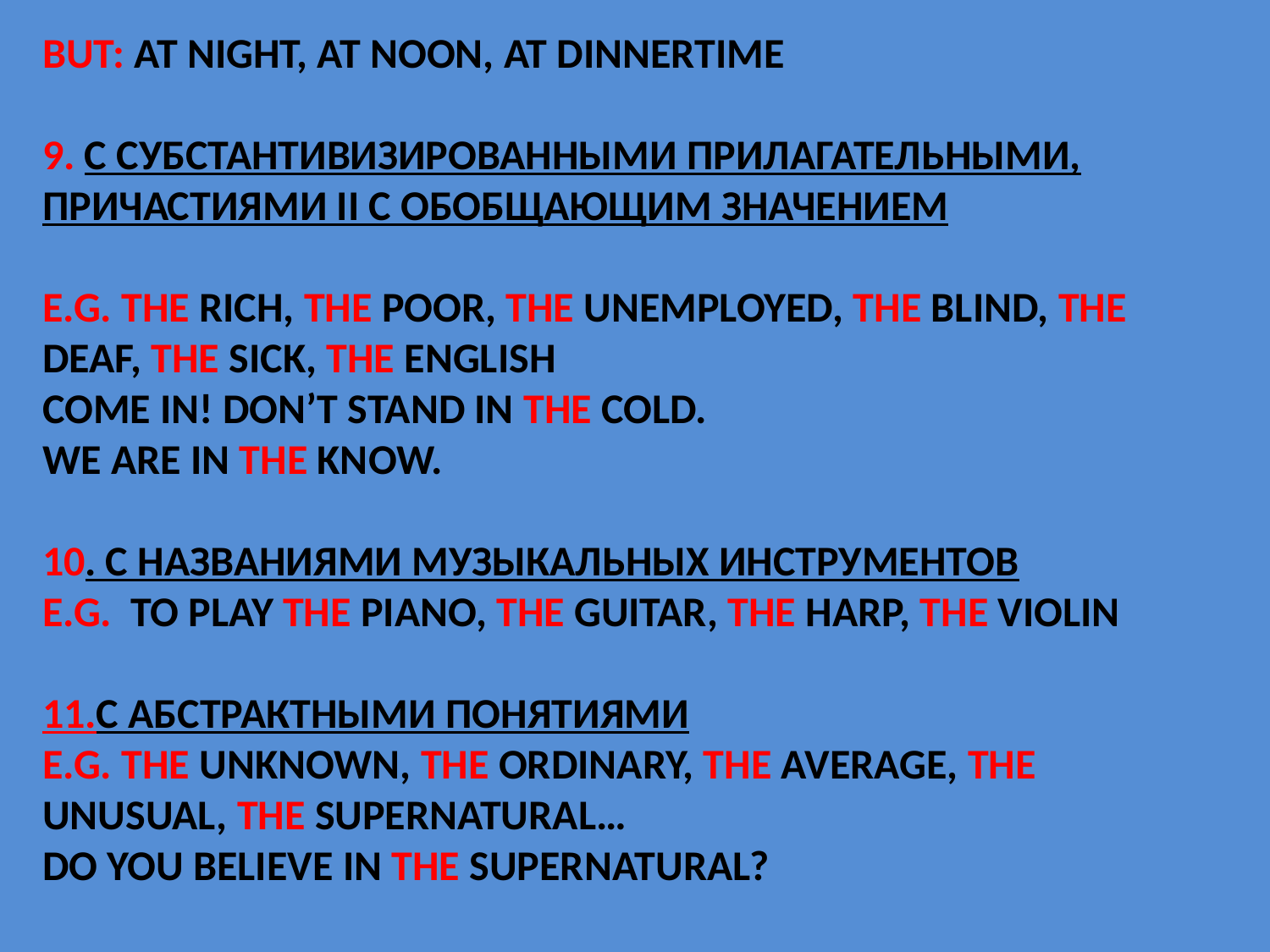

But: at night, at noon, at dinnertime

9. С субстантивизированными прилагательными, причастиями II с обобщающим значением

E.G. the rich, the poor, the unemployed, the blind, the deaf, the sick, the english
Come in! don’t stand in the cold.
We are in the know.

10. c названиями музыкальных инструментов
E.G.  to play the piano, the guitar, the harp, the violin

11.с абстрактными понятиями
E.g. the unknown, the ordinary, the average, the unusual, the supernatural…
Do you believe in the supernatural?